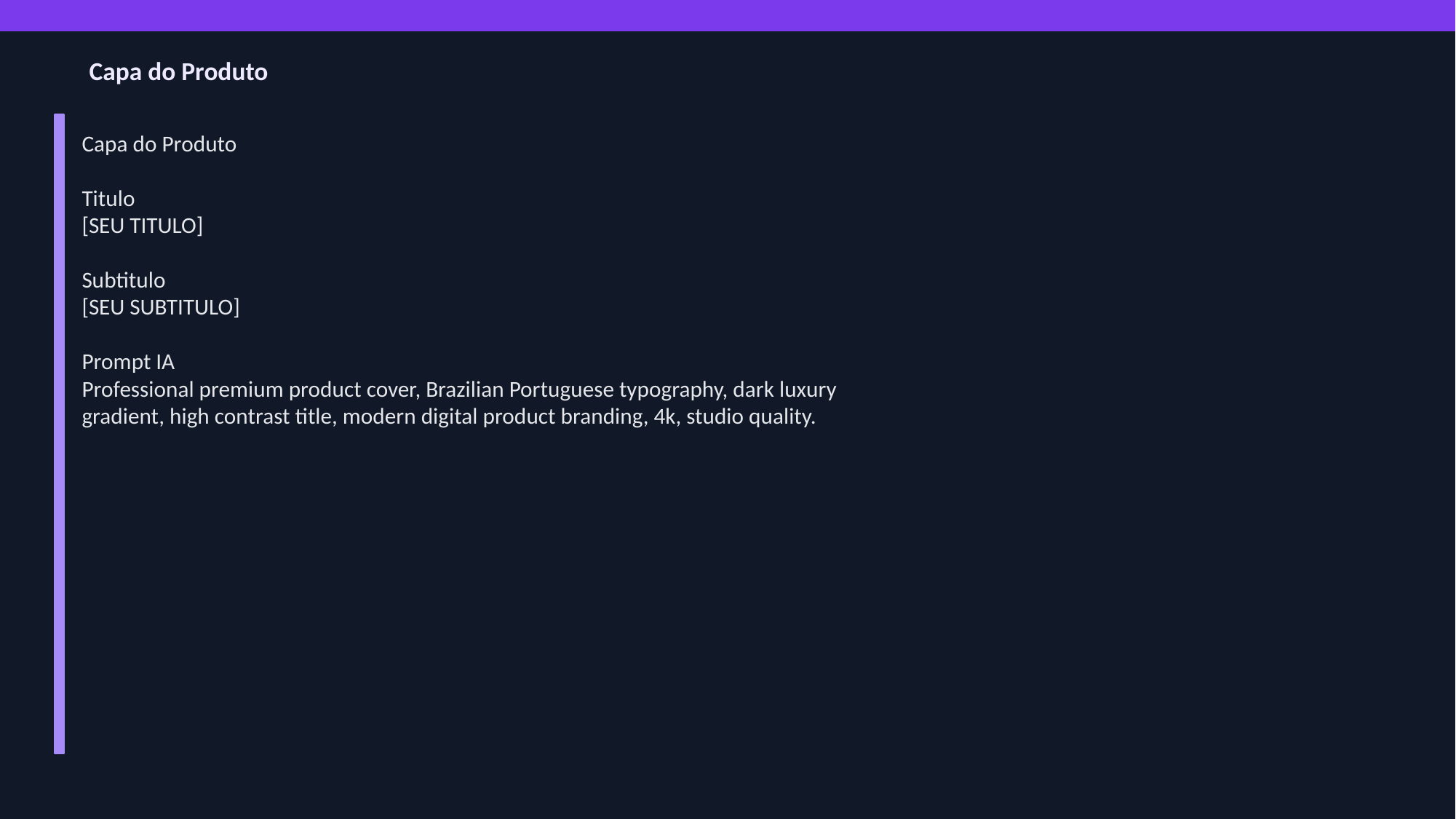

Capa do Produto

Capa do Produto

Titulo
[SEU TITULO]

Subtitulo
[SEU SUBTITULO]

Prompt IA
Professional premium product cover, Brazilian Portuguese typography, dark luxury
gradient, high contrast title, modern digital product branding, 4k, studio quality.